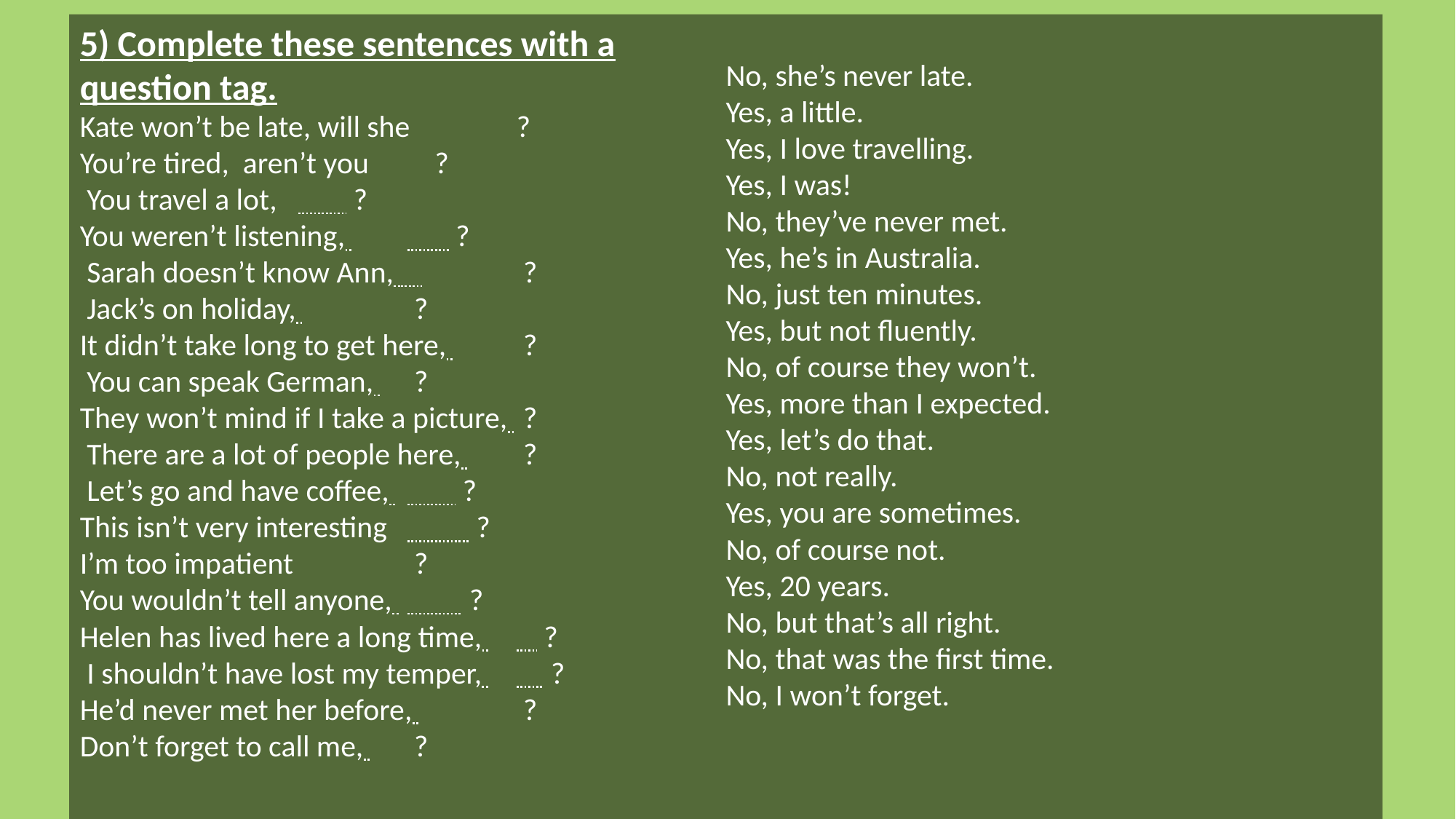

5) Complete these sentences with a question tag.
Kate won’t be late, will she	?
You’re tired,  aren’t you	    ?
 You travel a lot, 	        ?
You weren’t listening, 	       ?
 Sarah doesn’t know Ann,    	 ?
 Jack’s on holiday, 	 ?
It didn’t take long to get here, 	 ?
 You can speak German, 	 ?
They won’t mind if I take a picture, 	 ?
 There are a lot of people here, 	 ?
 Let’s go and have coffee, 	        ?
This isn’t very interesting	          ?
I’m too impatient  	 ?
You wouldn’t tell anyone, 	         ?
Helen has lived here a long time, 	    ?
 I shouldn’t have lost my temper, 	     ?
He’d never met her before, 	 ?
Don’t forget to call me, 	 ?

No, she’s never late.
Yes, a little.
Yes, I love travelling.
Yes, I was!
No, they’ve never met.
Yes, he’s in Australia.
No, just ten minutes.
Yes, but not fluently.
No, of course they won’t.
Yes, more than I expected.
Yes, let’s do that.
No, not really.
Yes, you are sometimes.
No, of course not.
Yes, 20 years.
No, but that’s all right.
No, that was the first time.
No, I won’t forget.